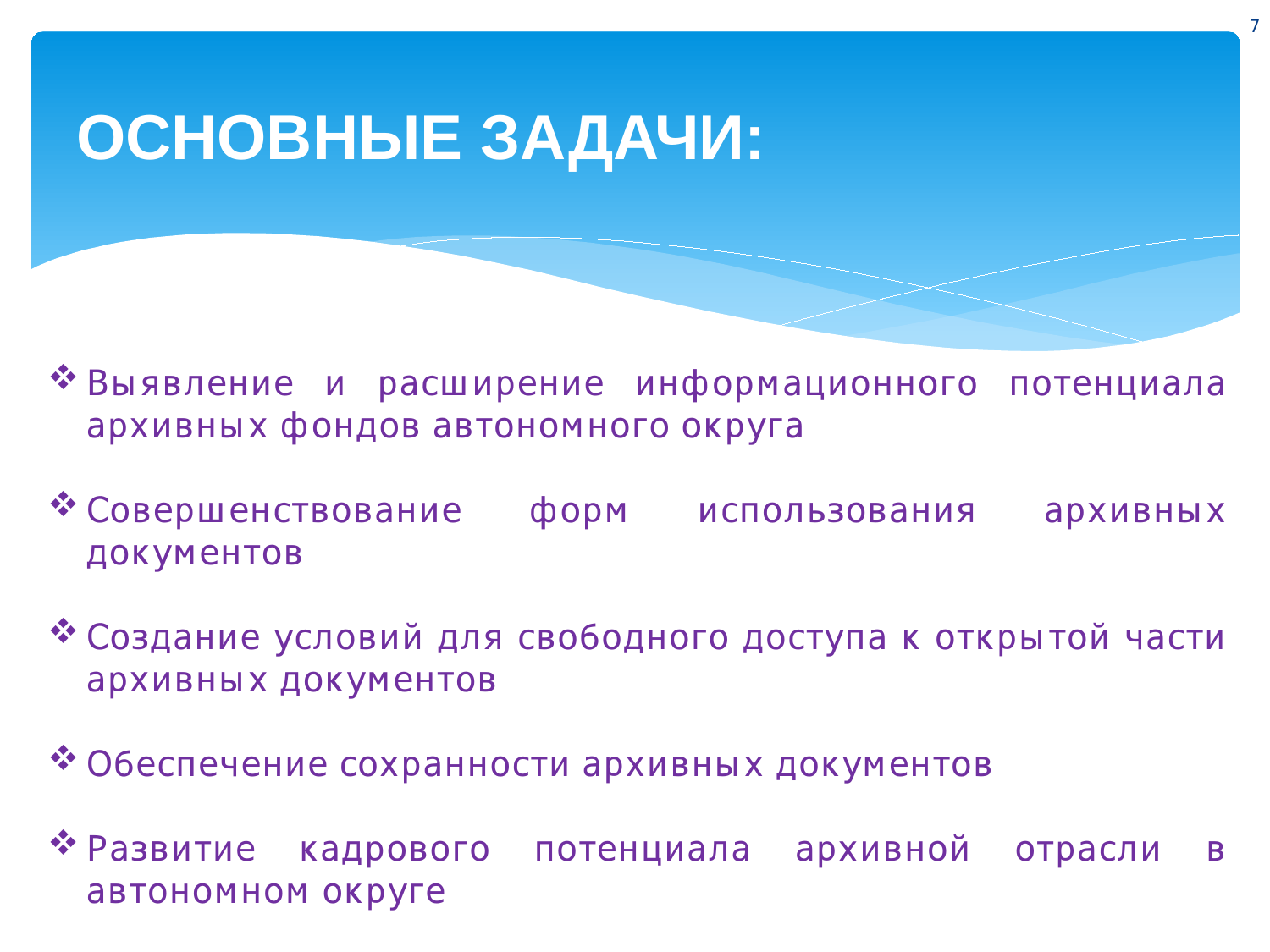

7
# ОСНОВНЫЕ ЗАДАЧИ:

Выявление и расширение информационного потенциала архивных фондов автономного округа

Совершенствование форм использования архивных документов

Создание условий для свободного доступа к открытой части архивных документов

Обеспечение сохранности архивных документов

Развитие кадрового потенциала архивной отрасли в автономном округе